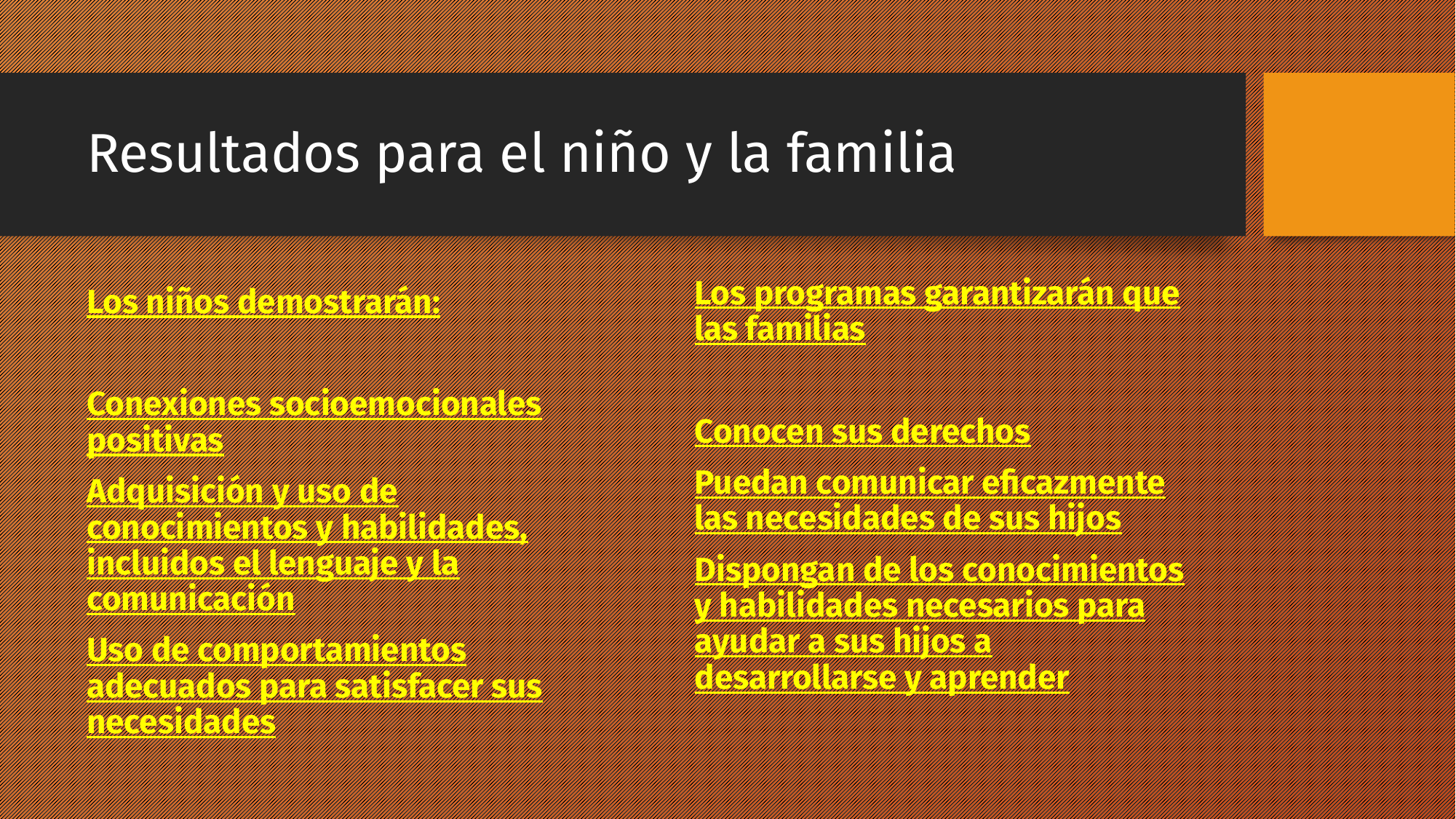

# Resultados para el niño y la familia
Los programas garantizarán que las familias

Conocen sus derechos
Puedan comunicar eficazmente las necesidades de sus hijos
Dispongan de los conocimientos y habilidades necesarios para ayudar a sus hijos a desarrollarse y aprender
Los niños demostrarán:

Conexiones socioemocionales positivas
Adquisición y uso de conocimientos y habilidades, incluidos el lenguaje y la comunicación
Uso de comportamientos adecuados para satisfacer sus necesidades